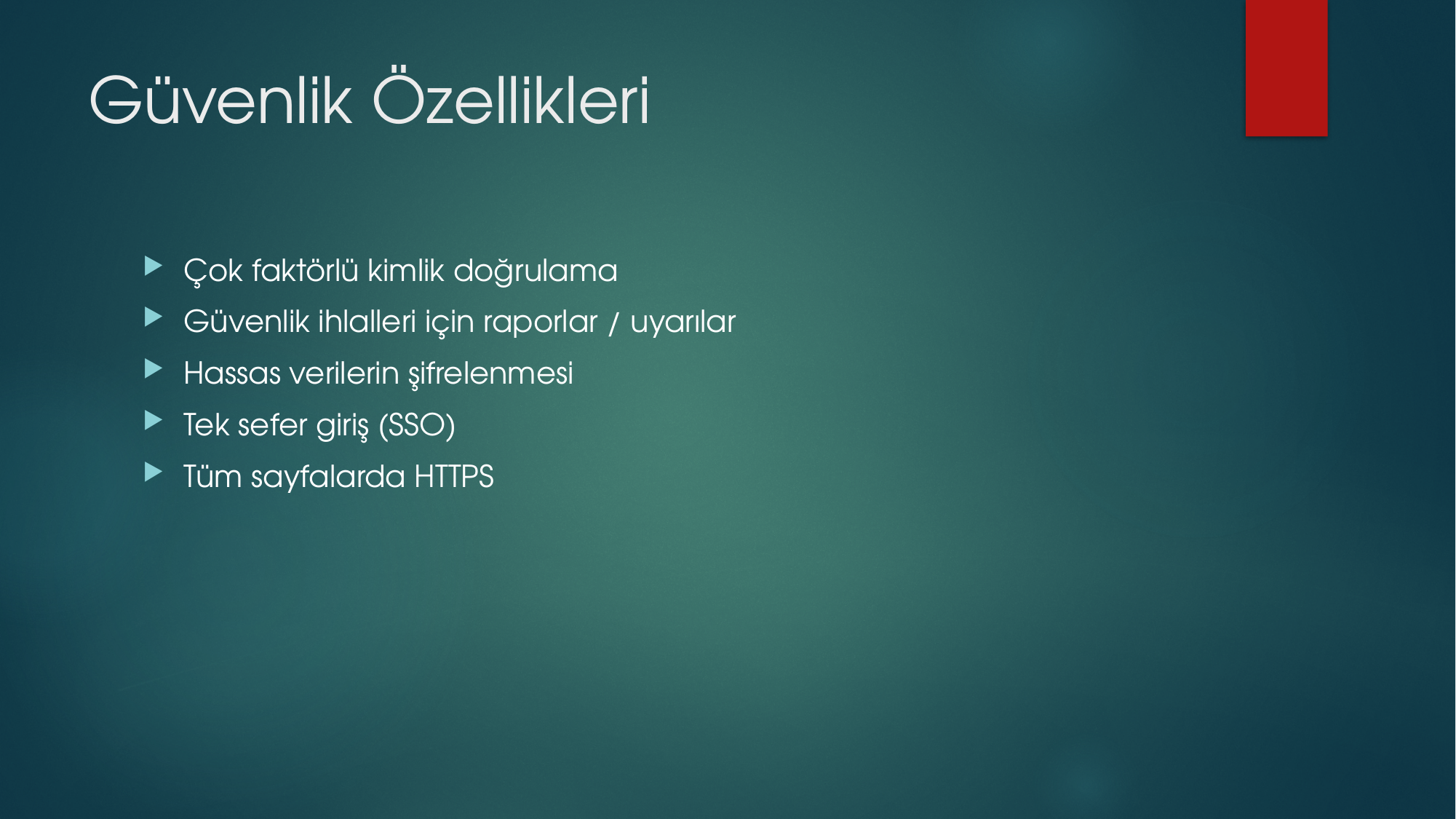

# Güvenlik Özellikleri
Çok faktörlü kimlik doğrulama
Güvenlik ihlalleri için raporlar / uyarılar
Hassas verilerin şifrelenmesi
Tek sefer giriş (SSO)
Tüm sayfalarda HTTPS